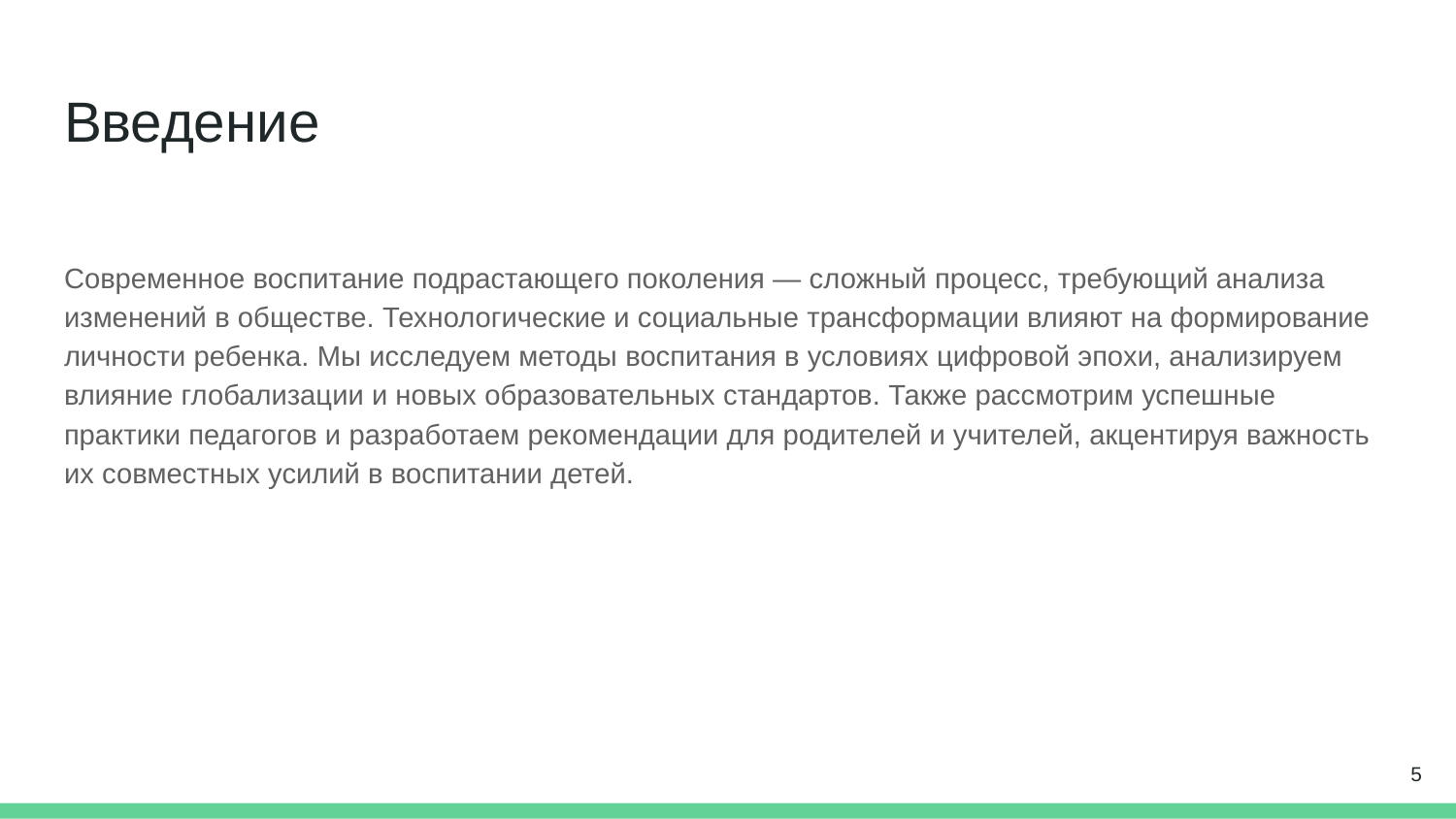

# Введение
Современное воспитание подрастающего поколения — сложный процесс, требующий анализа изменений в обществе. Технологические и социальные трансформации влияют на формирование личности ребенка. Мы исследуем методы воспитания в условиях цифровой эпохи, анализируем влияние глобализации и новых образовательных стандартов. Также рассмотрим успешные практики педагогов и разработаем рекомендации для родителей и учителей, акцентируя важность их совместных усилий в воспитании детей.
5